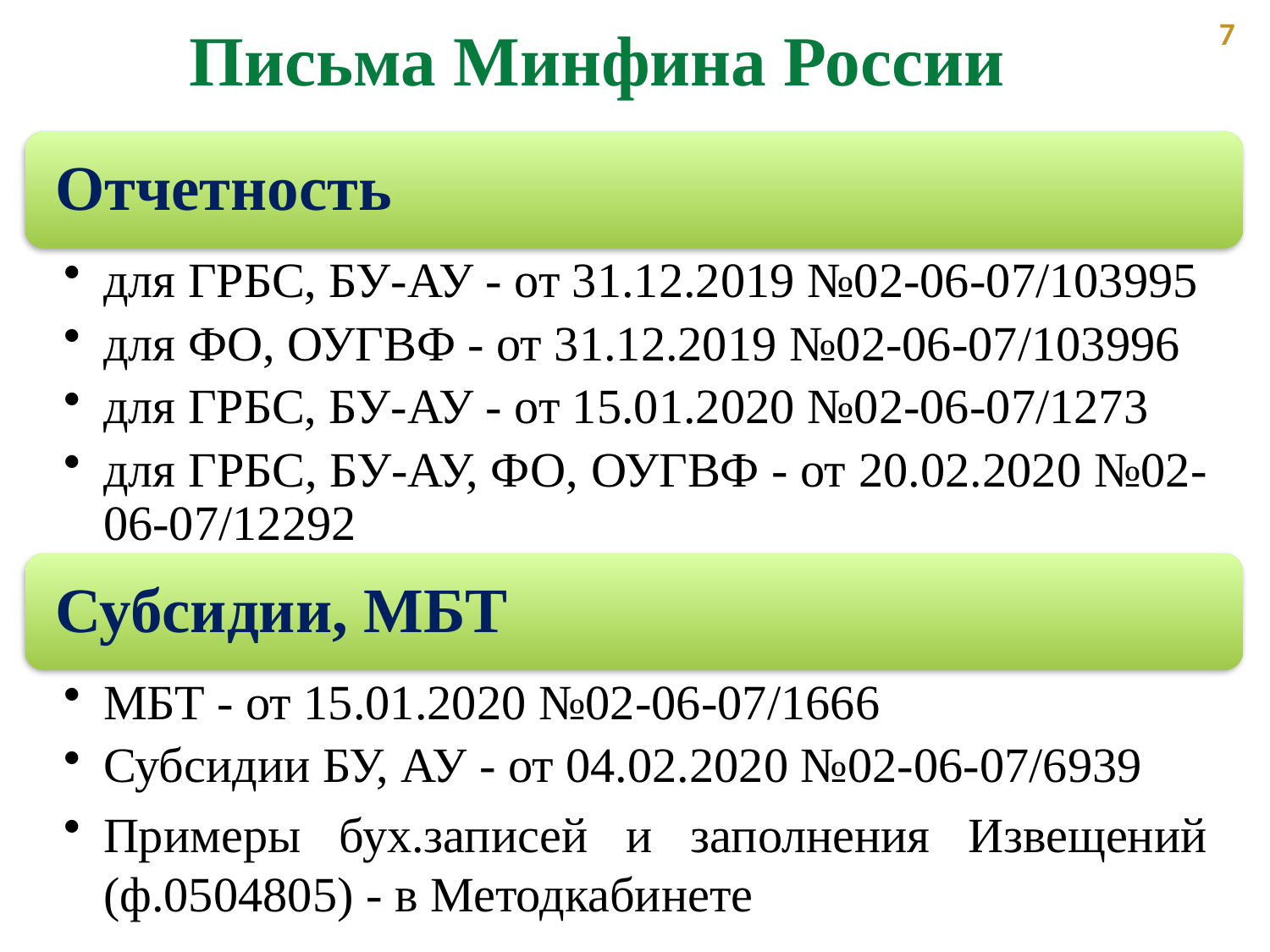

7
Письма Минфина России
Отчетность
для ГРБС, БУ-АУ - от 31.12.2019 №02-06-07/103995
для ФО, ОУГВФ - от 31.12.2019 №02-06-07/103996
для ГРБС, БУ-АУ - от 15.01.2020 №02-06-07/1273
для ГРБС, БУ-АУ, ФО, ОУГВФ - от 20.02.2020 №02-06-07/12292
Субсидии, МБТ
МБТ - от 15.01.2020 №02-06-07/1666
Субсидии БУ, АУ - от 04.02.2020 №02-06-07/6939
Примеры бух.записей и заполнения Извещений (ф.0504805) - в Методкабинете